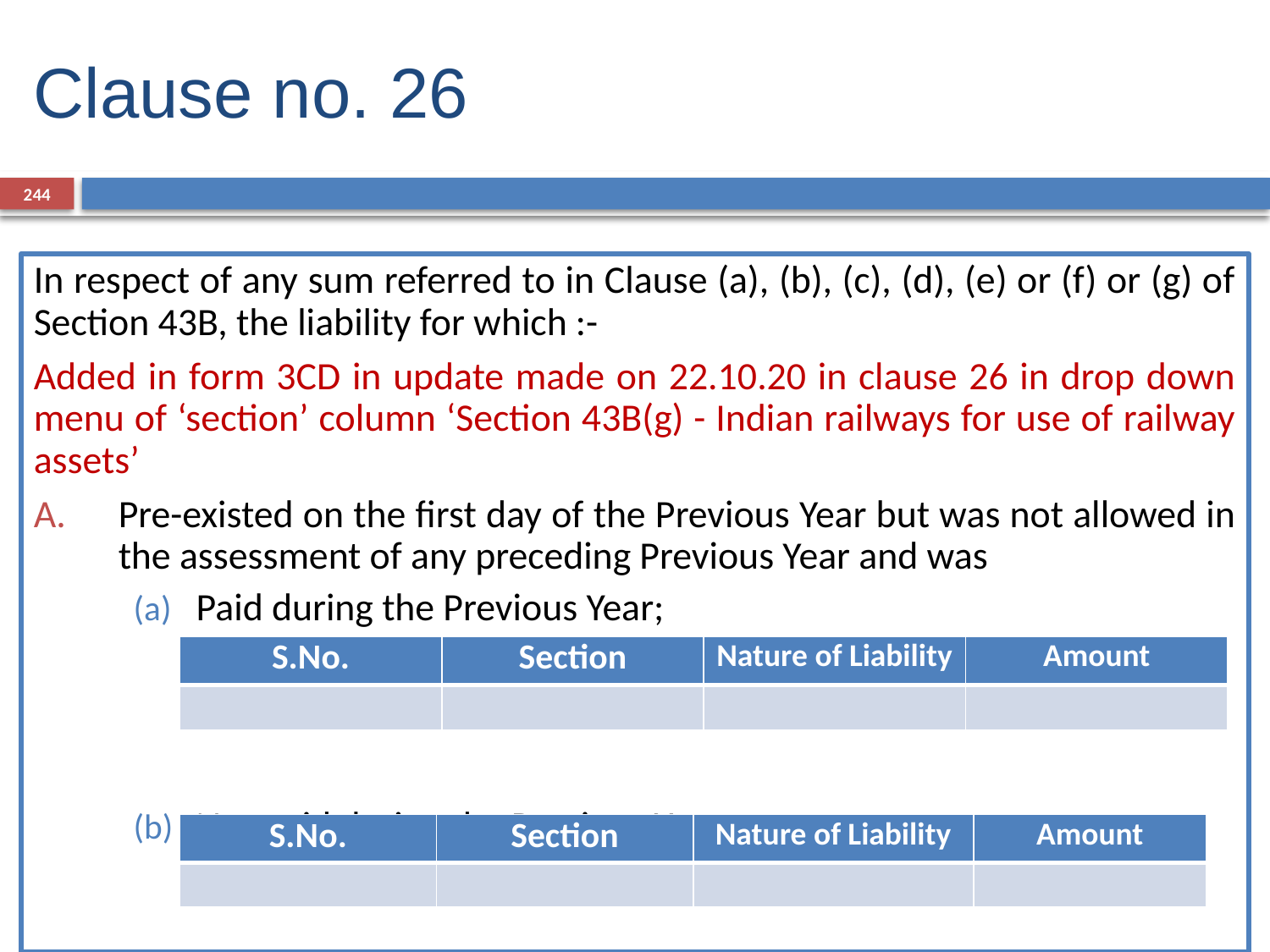

# Clause no. 26
244
In respect of any sum referred to in Clause (a), (b), (c), (d), (e) or (f) or (g) of Section 43B, the liability for which :-
Added in form 3CD in update made on 22.10.20 in clause 26 in drop down menu of ‘section’ column ‘Section 43B(g) - Indian railways for use of railway assets’
Pre-existed on the first day of the Previous Year but was not allowed in the assessment of any preceding Previous Year and was
Paid during the Previous Year;

Not paid during the Previous Year
| S.No. | Section | Nature of Liability | Amount |
| --- | --- | --- | --- |
|  |  |  |  |
| S.No. | Section | Nature of Liability | Amount |
| --- | --- | --- | --- |
|  |  |  |  |